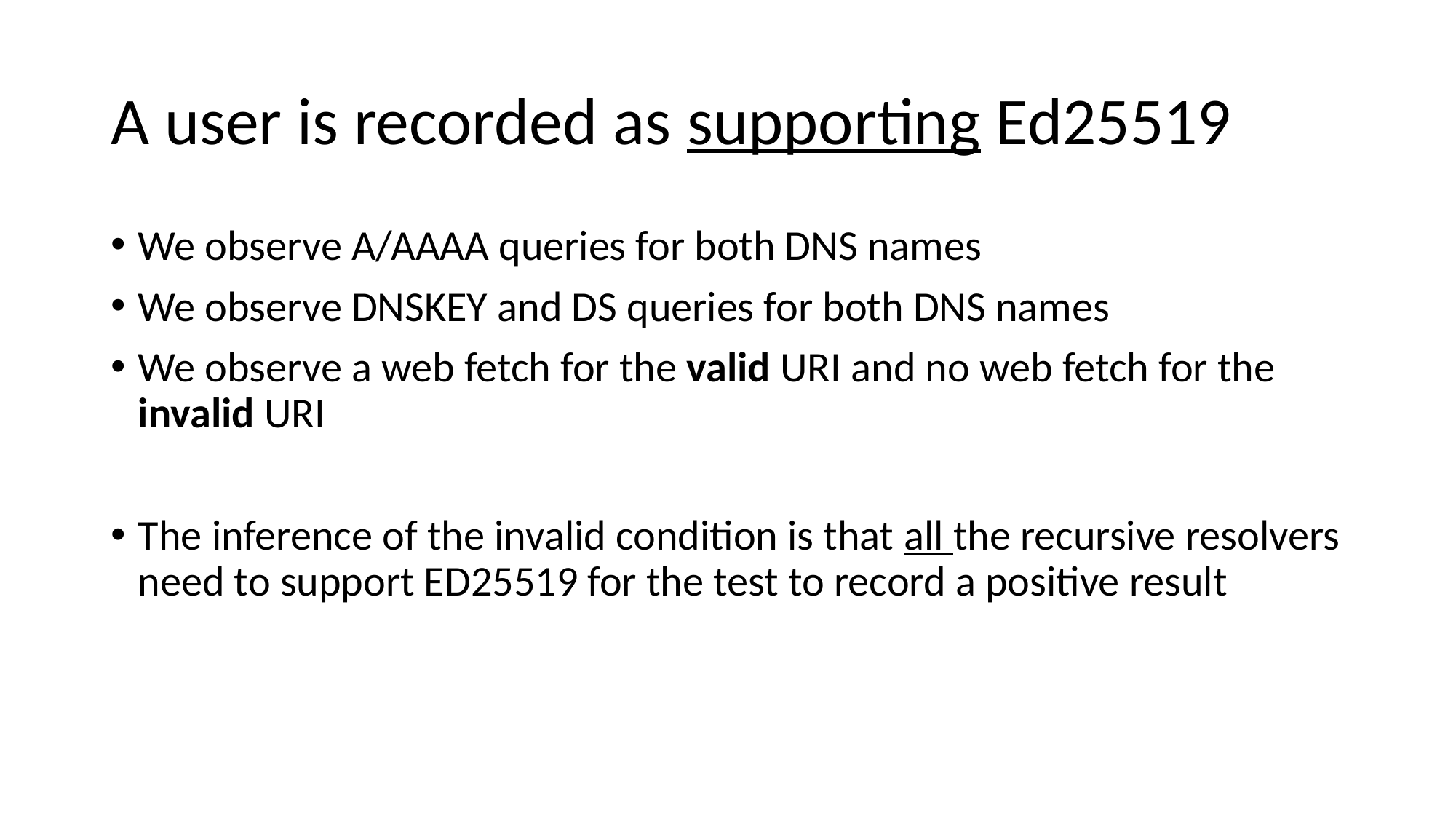

# A user is recorded as supporting Ed25519
We observe A/AAAA queries for both DNS names
We observe DNSKEY and DS queries for both DNS names
We observe a web fetch for the valid URI and no web fetch for the invalid URI

The inference of the invalid condition is that all the recursive resolvers need to support ED25519 for the test to record a positive result